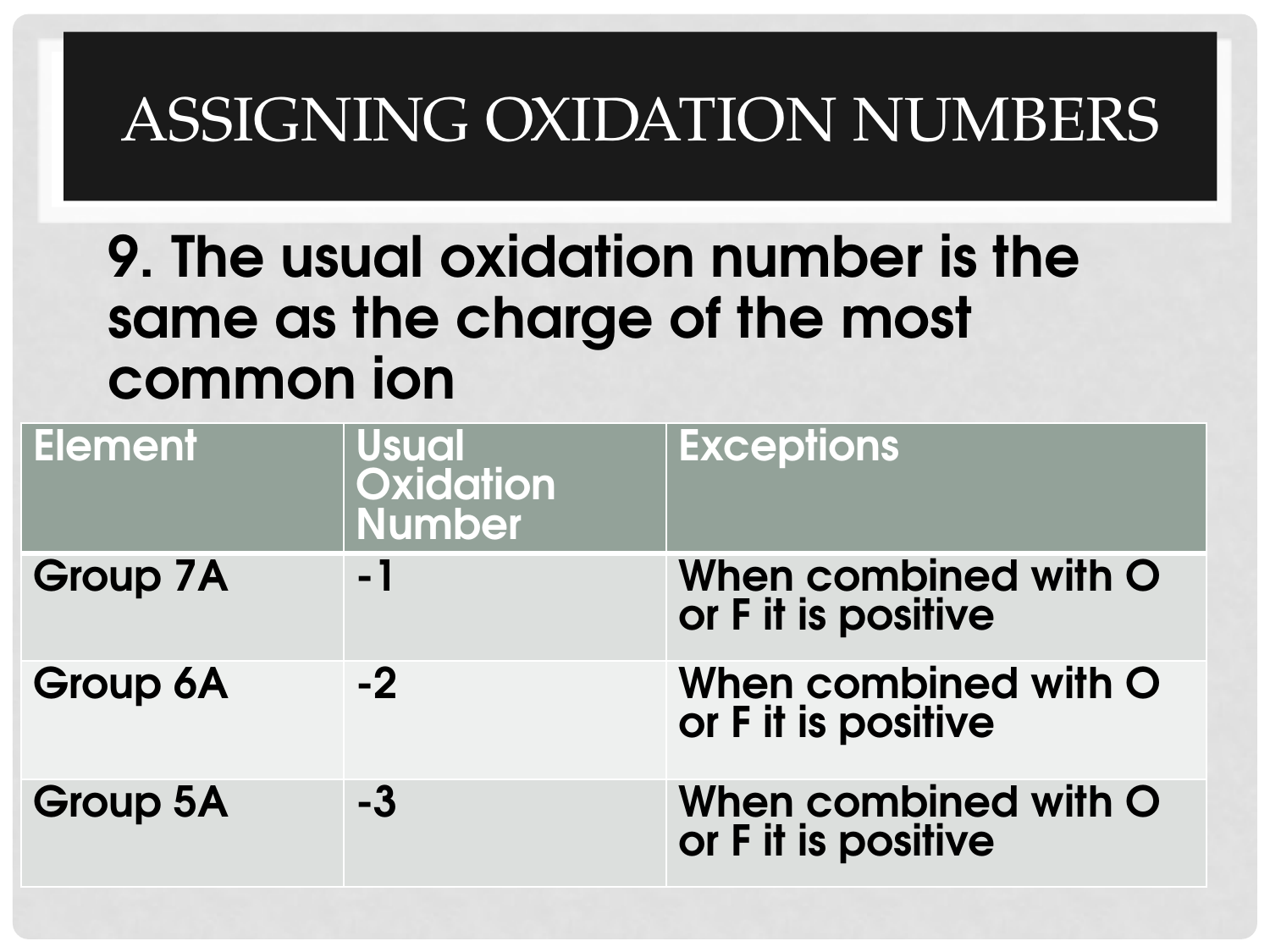

# Assigning Oxidation Numbers
9. The usual oxidation number is the same as the charge of the most common ion

| Element | Usual Oxidation Number | Exceptions |
| --- | --- | --- |
| Group 7A | -1 | When combined with O or F it is positive |
| Group 6A | -2 | When combined with O or F it is positive |
| Group 5A | -3 | When combined with O or F it is positive |